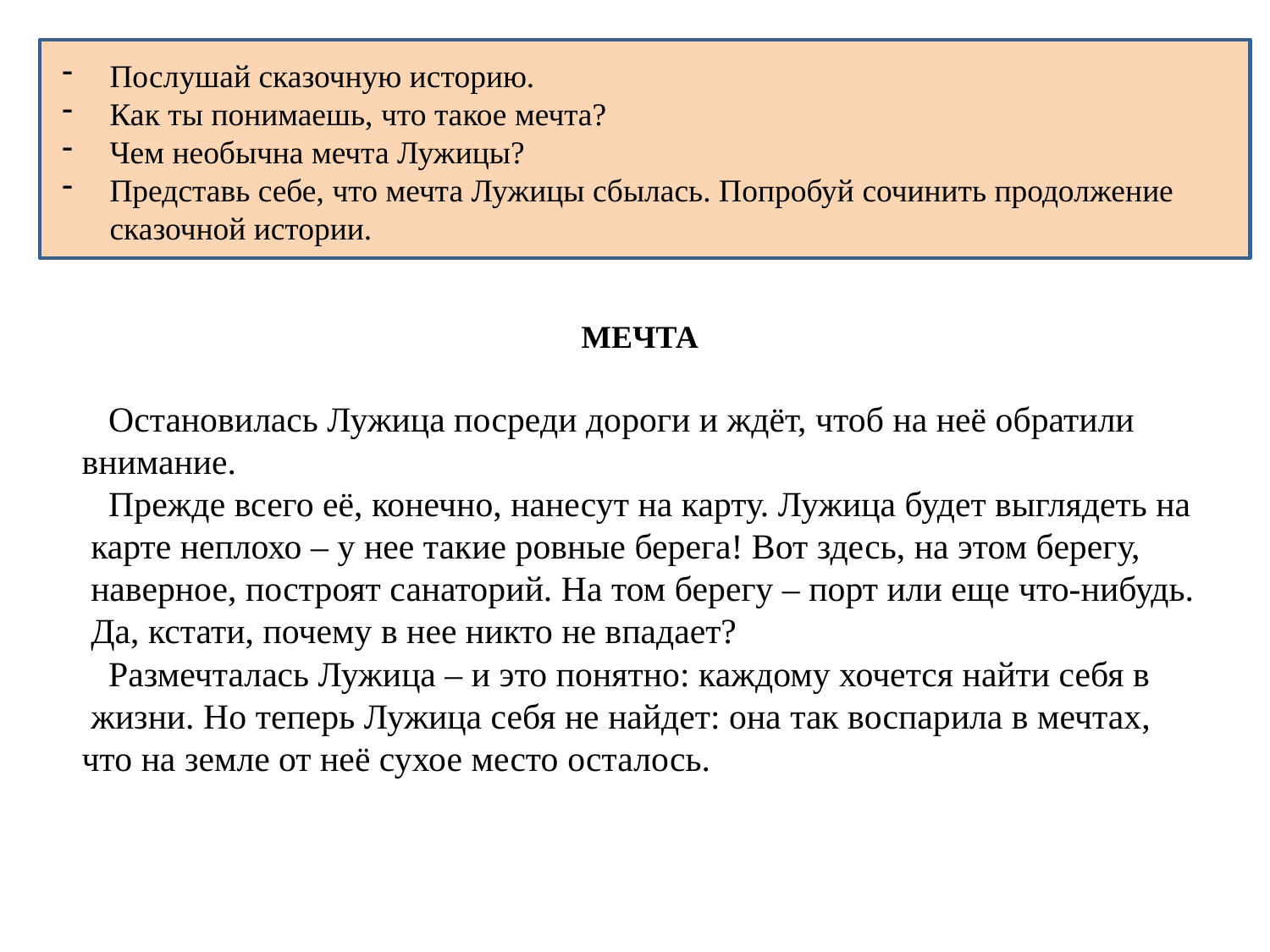

Послушай сказочную историю.
Как ты понимаешь, что такое мечта?
Чем необычна мечта Лужицы?
Представь себе, что мечта Лужицы сбылась. Попробуй сочинить продолжение сказочной истории.
МЕЧТА

   Остановилась Лужица посреди дороги и ждёт, чтоб на неё обратили
внимание.
   Прежде всего её, конечно, нанесут на карту. Лужица будет выглядеть на
 карте неплохо – у нее такие ровные берега! Вот здесь, на этом берегу,
 наверное, построят санаторий. На том берегу – порт или еще что-нибудь.
 Да, кстати, почему в нее никто не впадает?
   Размечталась Лужица – и это понятно: каждому хочется найти себя в
 жизни. Но теперь Лужица себя не найдет: она так воспарила в мечтах,
что на земле от неё сухое место осталось.